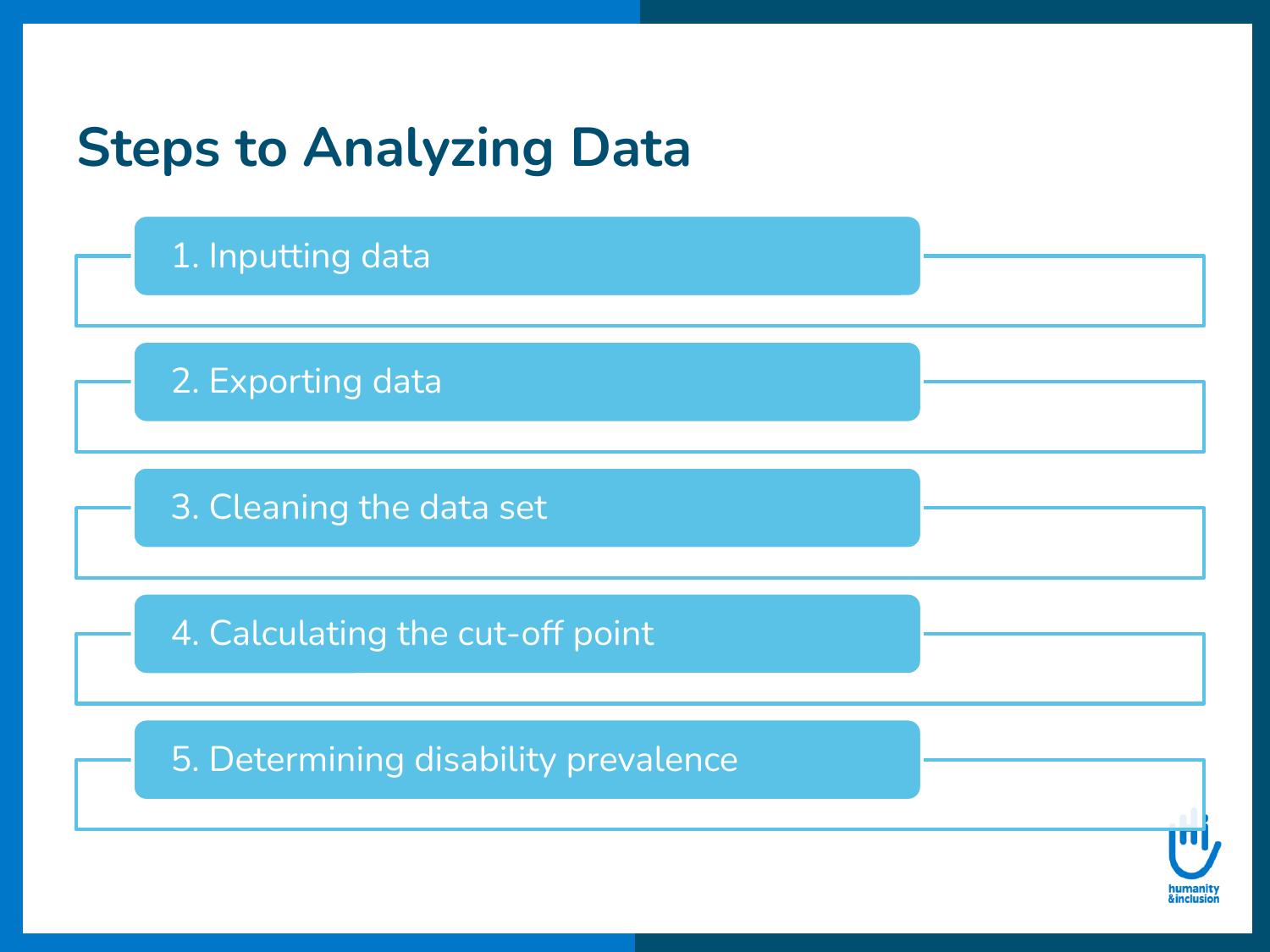

# Steps to Analyzing Data
1. Inputting data
2. Exporting data
3. Cleaning the data set
4. Calculating the cut-off point
5. Determining disability prevalence